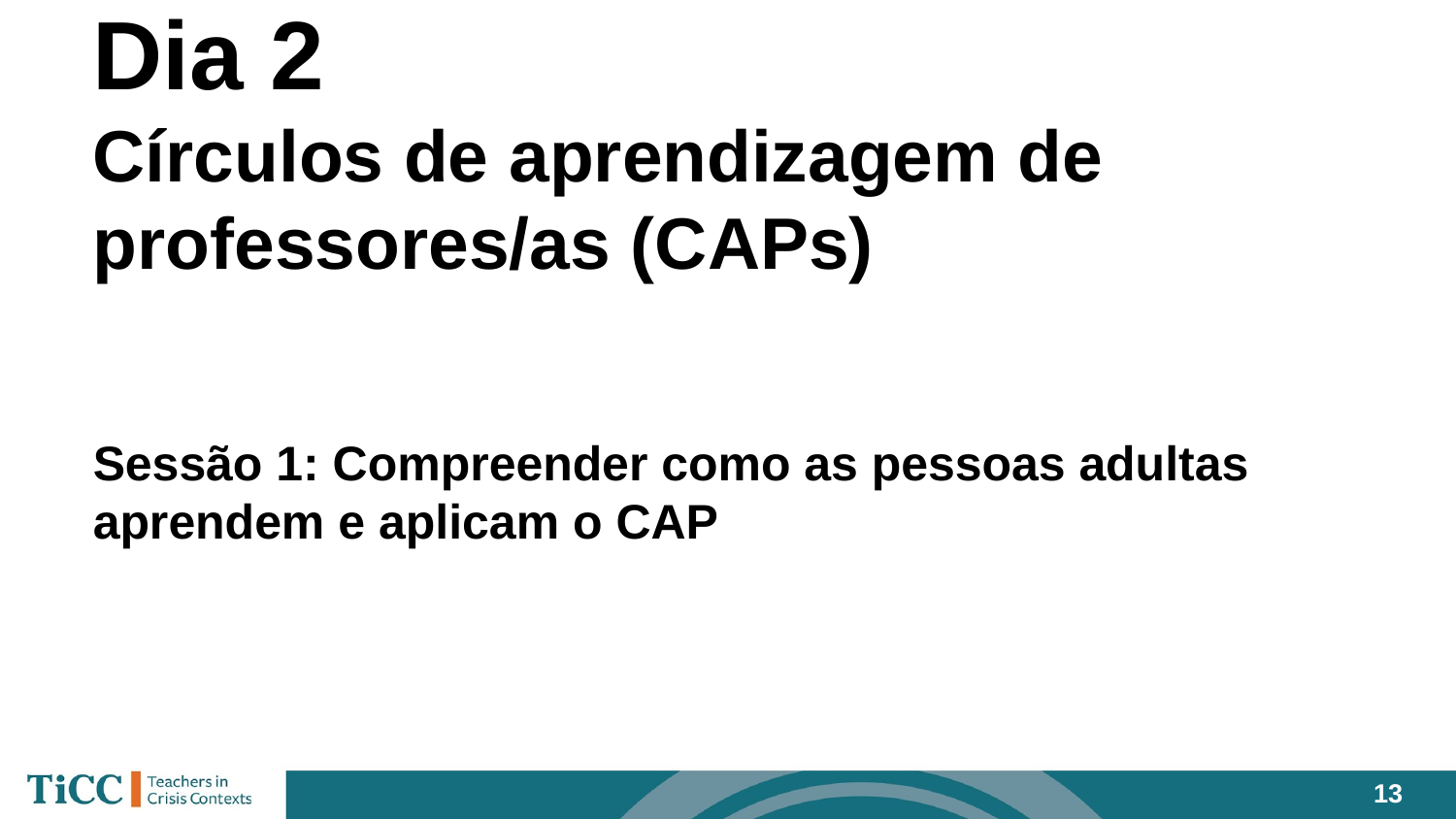

# Dia 2
Círculos de aprendizagem de professores/as (CAPs)
Sessão 1: Compreender como as pessoas adultas aprendem e aplicam o CAP
13